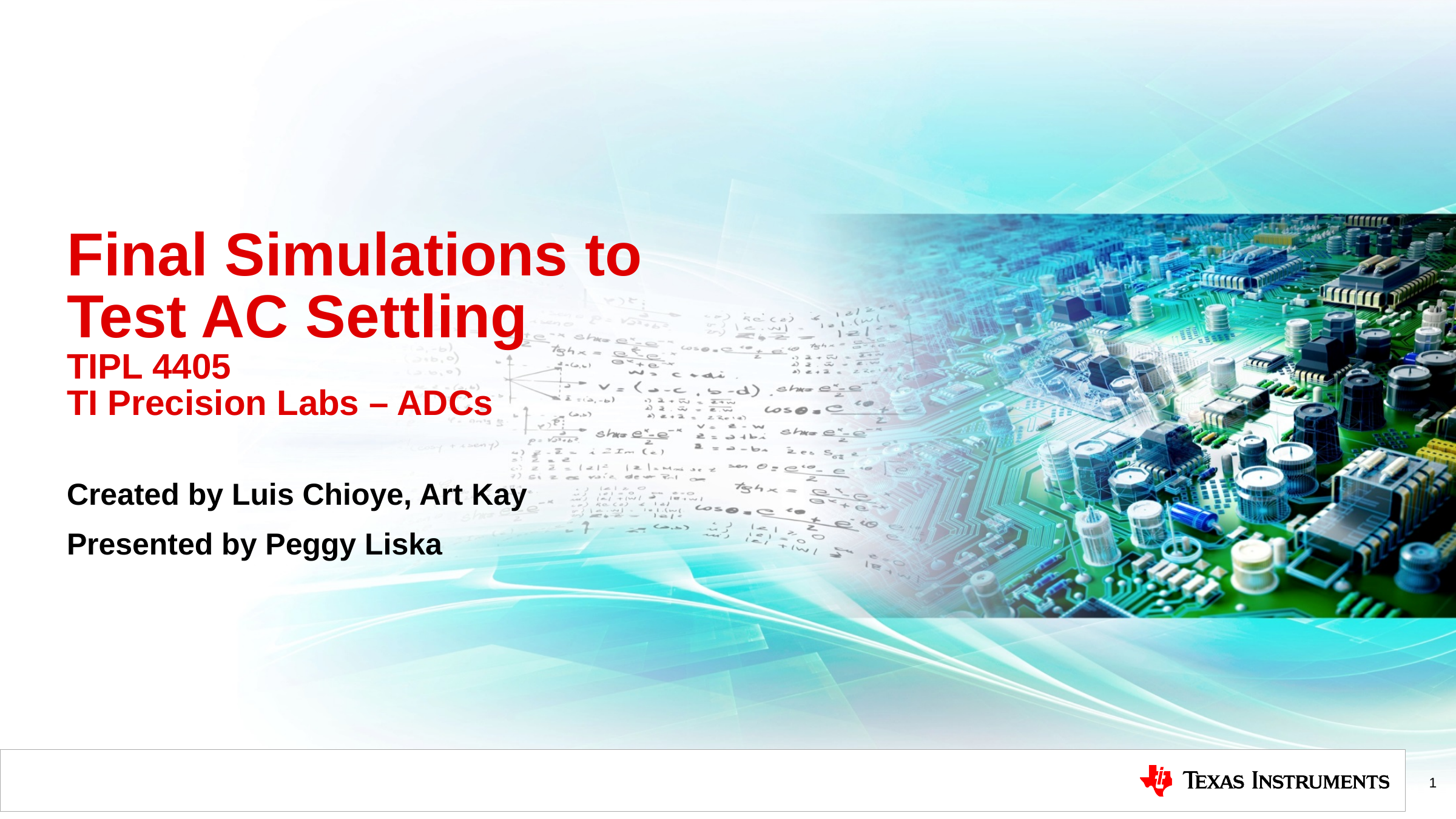

# Final Simulations to Test AC Settling TIPL 4405 TI Precision Labs – ADCs
Created by Luis Chioye, Art Kay
Presented by Peggy Liska
1